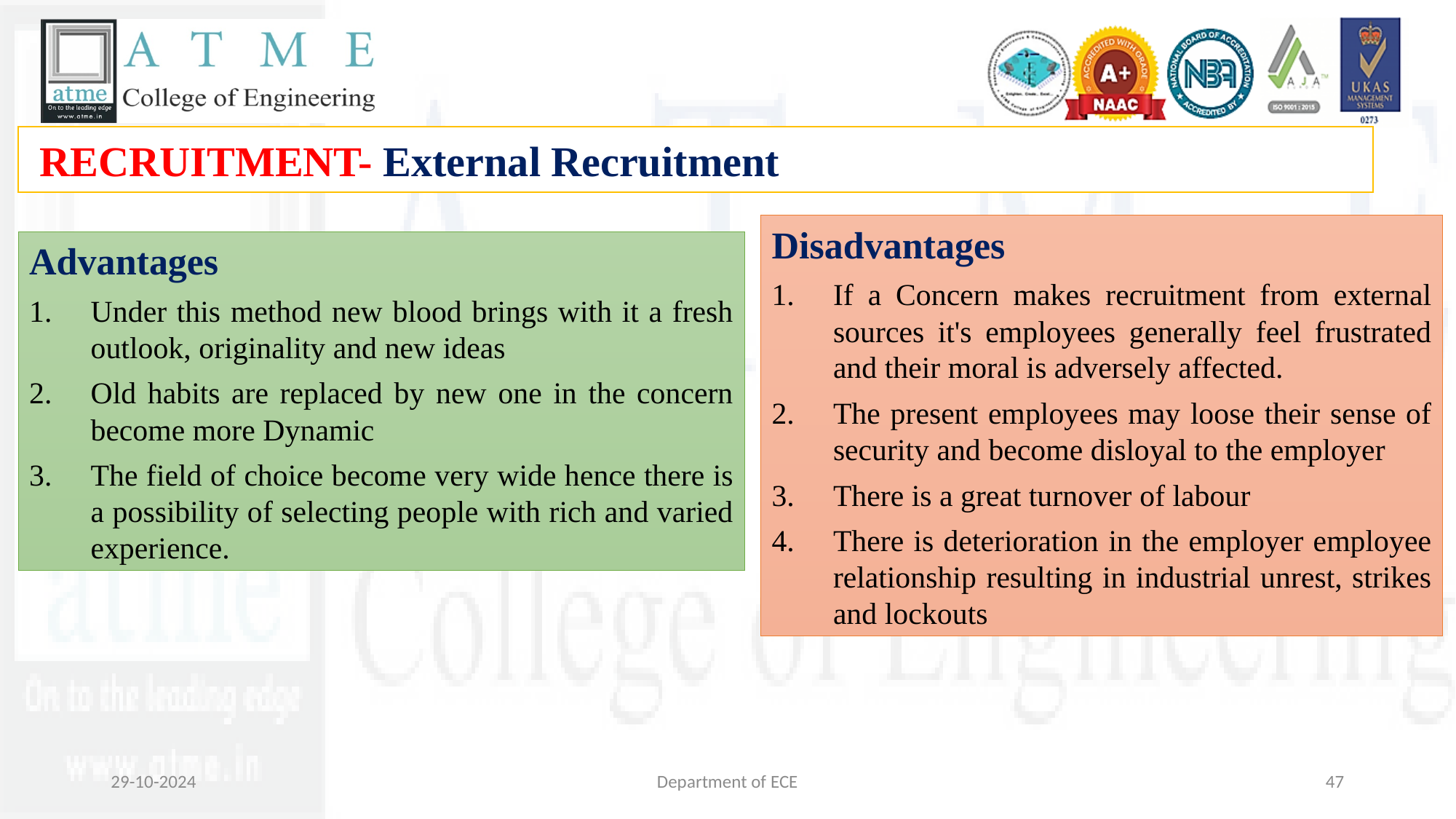

RECRUITMENT- External Recruitment

Disadvantages
If a Concern makes recruitment from external sources it's employees generally feel frustrated and their moral is adversely affected.
The present employees may loose their sense of security and become disloyal to the employer
There is a great turnover of labour
There is deterioration in the employer employee relationship resulting in industrial unrest, strikes and lockouts
Advantages
Under this method new blood brings with it a fresh outlook, originality and new ideas
Old habits are replaced by new one in the concern become more Dynamic
The field of choice become very wide hence there is a possibility of selecting people with rich and varied experience.
29-10-2024
Department of ECE
47